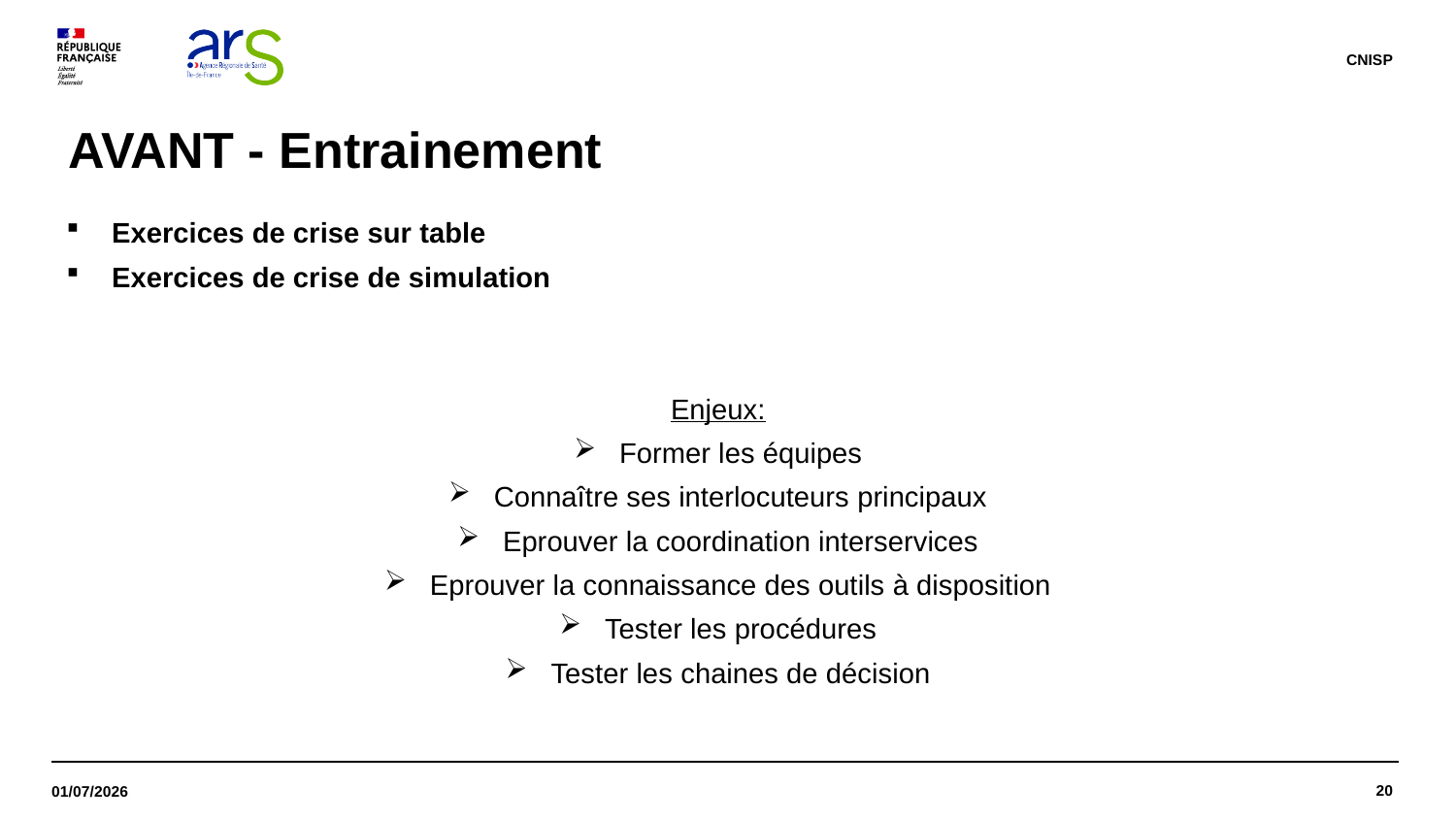

CNISP
# AVANT - Entrainement
Exercices de crise sur table
Exercices de crise de simulation

Enjeux:
Former les équipes
Connaître ses interlocuteurs principaux
Eprouver la coordination interservices
Eprouver la connaissance des outils à disposition
Tester les procédures
Tester les chaines de décision

20
01/07/2026